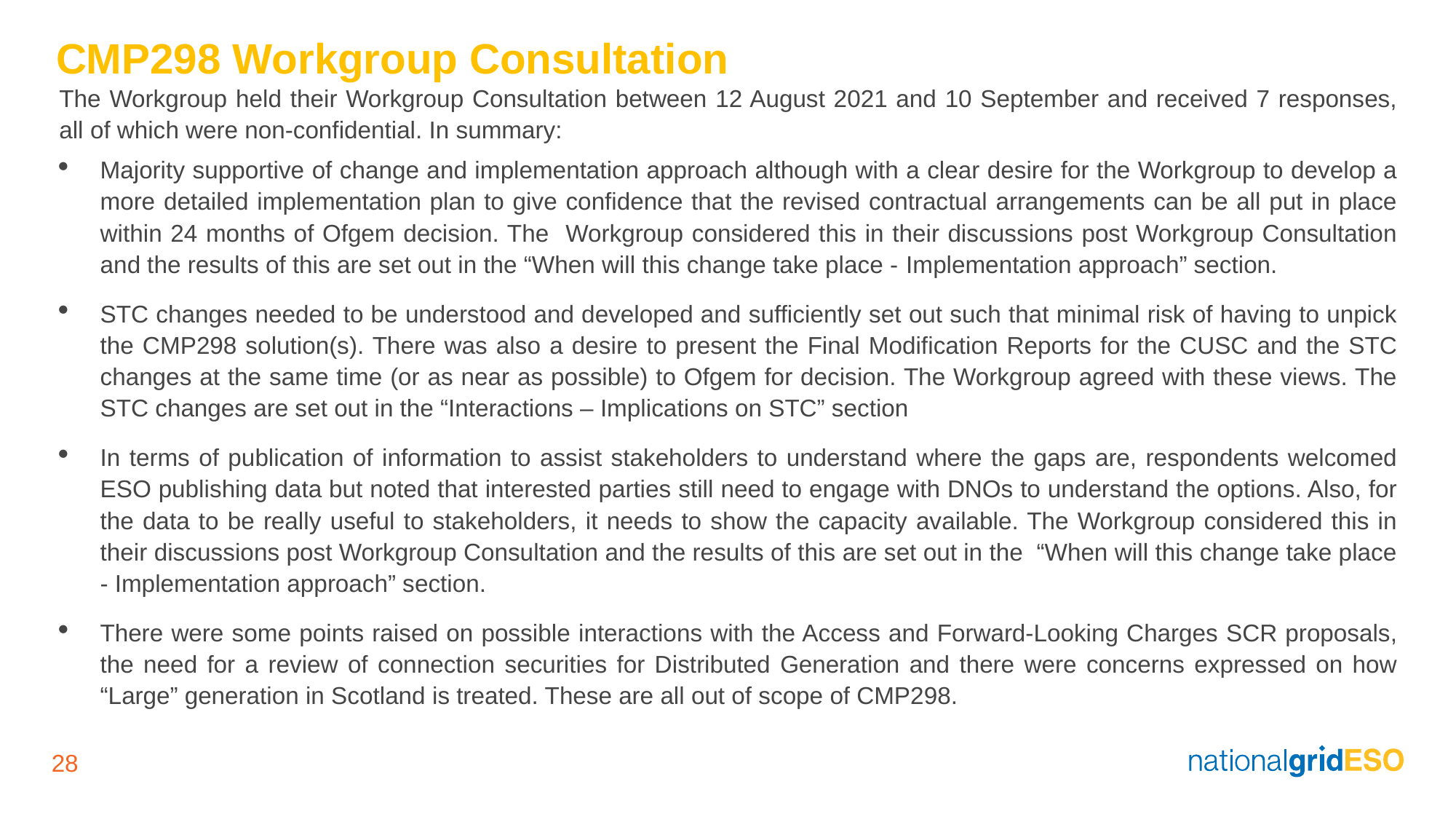

# CMP298 Workgroup Consultation
The Workgroup held their Workgroup Consultation between 12 August 2021 and 10 September and received 7 responses, all of which were non-confidential. In summary:
Majority supportive of change and implementation approach although with a clear desire for the Workgroup to develop a more detailed implementation plan to give confidence that the revised contractual arrangements can be all put in place within 24 months of Ofgem decision. The  Workgroup considered this in their discussions post Workgroup Consultation and the results of this are set out in the “When will this change take place - Implementation approach” section.
STC changes needed to be understood and developed and sufficiently set out such that minimal risk of having to unpick the CMP298 solution(s). There was also a desire to present the Final Modification Reports for the CUSC and the STC changes at the same time (or as near as possible) to Ofgem for decision. The Workgroup agreed with these views. The STC changes are set out in the “Interactions – Implications on STC” section
In terms of publication of information to assist stakeholders to understand where the gaps are, respondents welcomed ESO publishing data but noted that interested parties still need to engage with DNOs to understand the options. Also, for the data to be really useful to stakeholders, it needs to show the capacity available. The Workgroup considered this in their discussions post Workgroup Consultation and the results of this are set out in the  “When will this change take place - Implementation approach” section.
There were some points raised on possible interactions with the Access and Forward-Looking Charges SCR proposals, the need for a review of connection securities for Distributed Generation and there were concerns expressed on how “Large” generation in Scotland is treated. These are all out of scope of CMP298.